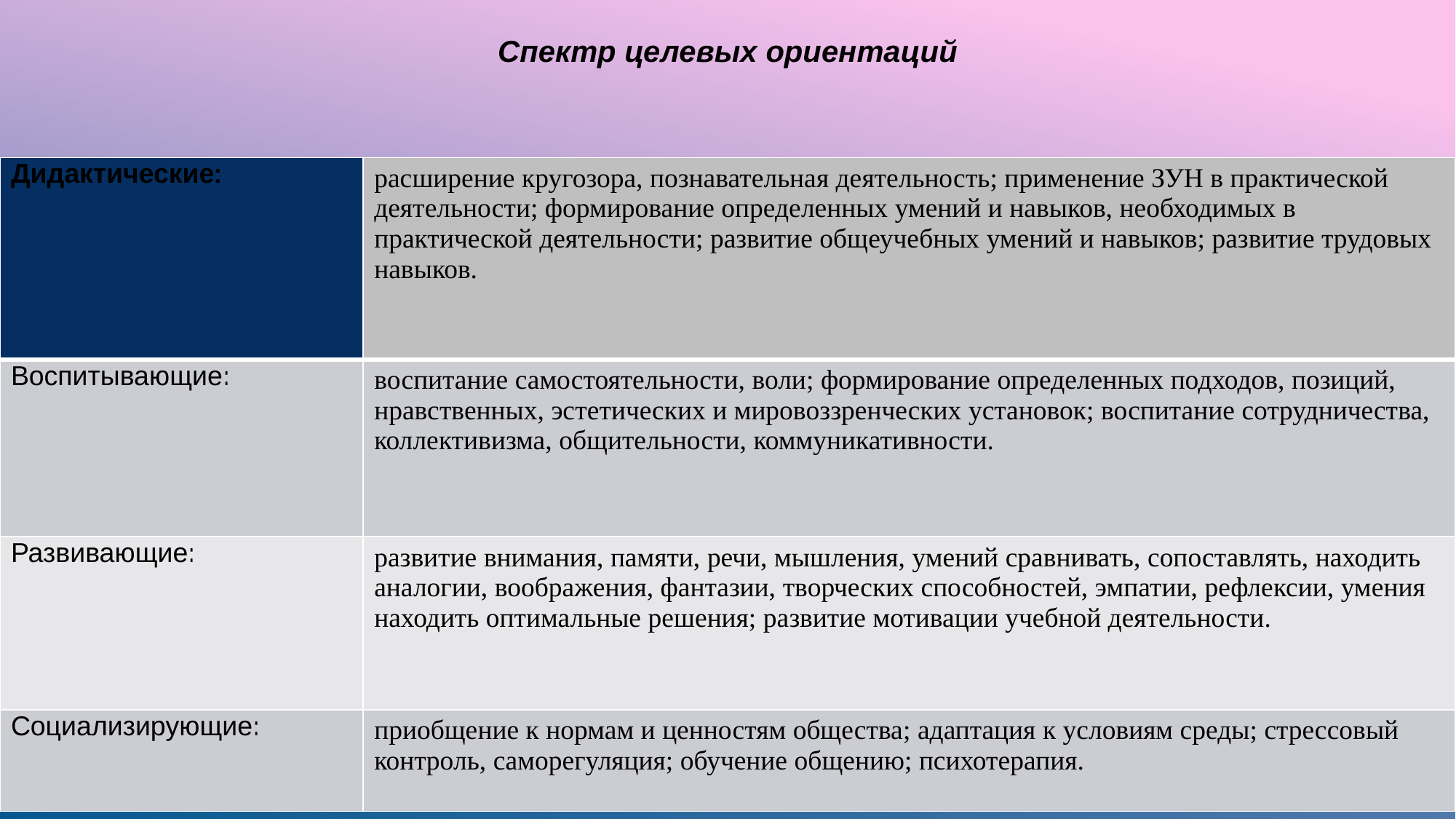

Спектр целевых ориентаций
| Дидактические: | расширение кругозора, познавательная деятельность; применение ЗУН в практической деятельности; формирование определенных умений и навыков, необходимых в практической деятельности; развитие общеучебных умений и навыков; развитие трудовых навыков. |
| --- | --- |
| Воспитывающие: | воспитание самостоятельности, воли; формирование определенных подходов, позиций, нравственных, эстетических и мировоззренческих установок; воспитание сотрудничества, коллективизма, общительности, коммуникативности. |
| Развивающие: | развитие внимания, памяти, речи, мышления, умений сравнивать, сопоставлять, находить аналогии, воображения, фантазии, творческих способностей, эмпатии, рефлексии, умения находить оптимальные решения; развитие мотивации учебной деятельности. |
| Социализирующие: | приобщение к нормам и ценностям общества; адаптация к условиям среды; стрессовый контроль, саморегуляция; обучение общению; психотерапия. |